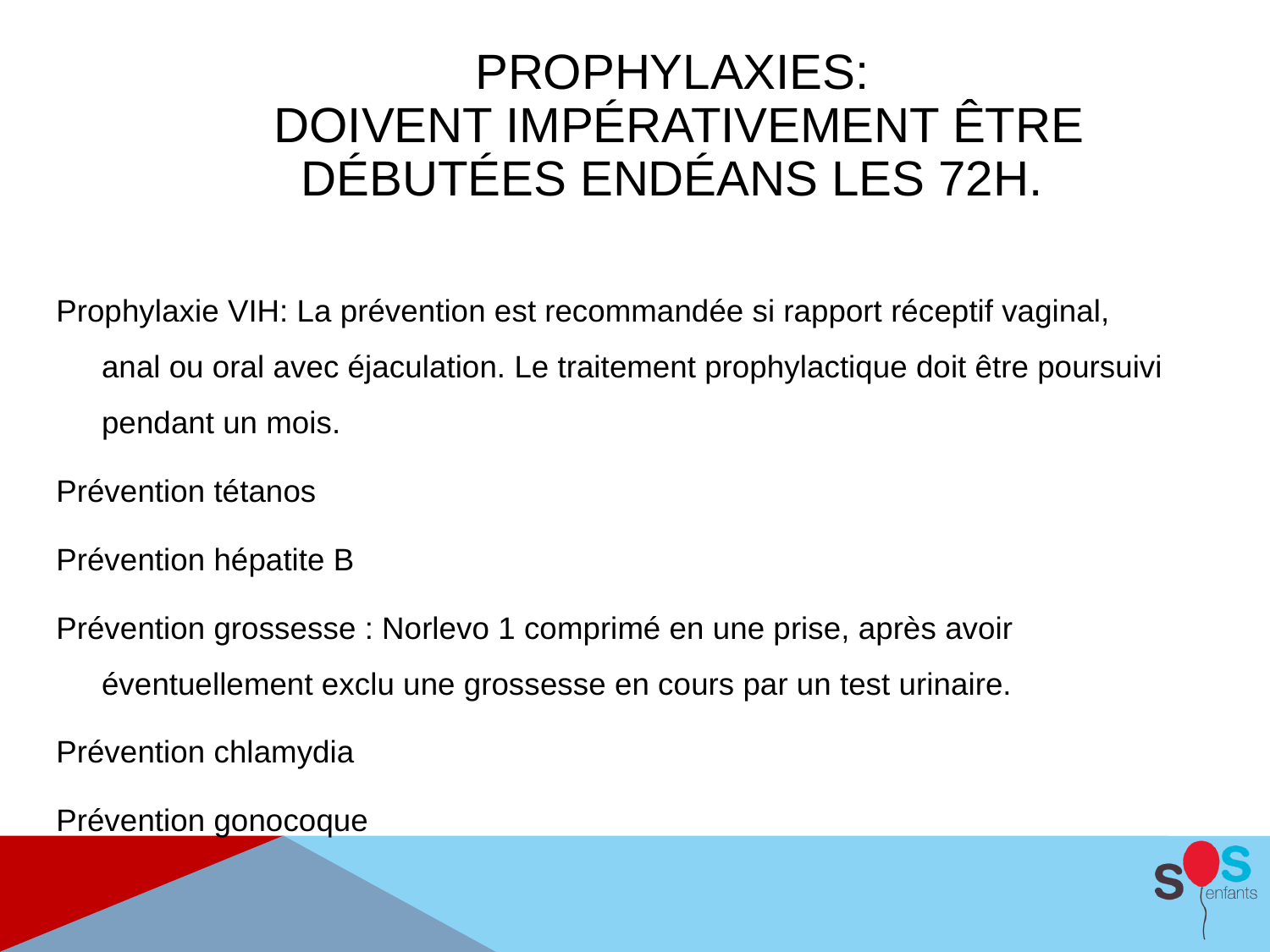

Prophylaxies:
doivent impérativement être débutées endéans les 72h.
Prophylaxie VIH: La prévention est recommandée si rapport réceptif vaginal, anal ou oral avec éjaculation. Le traitement prophylactique doit être poursuivi pendant un mois.
Prévention tétanos
Prévention hépatite B
Prévention grossesse : Norlevo 1 comprimé en une prise, après avoir éventuellement exclu une grossesse en cours par un test urinaire.
Prévention chlamydia
Prévention gonocoque